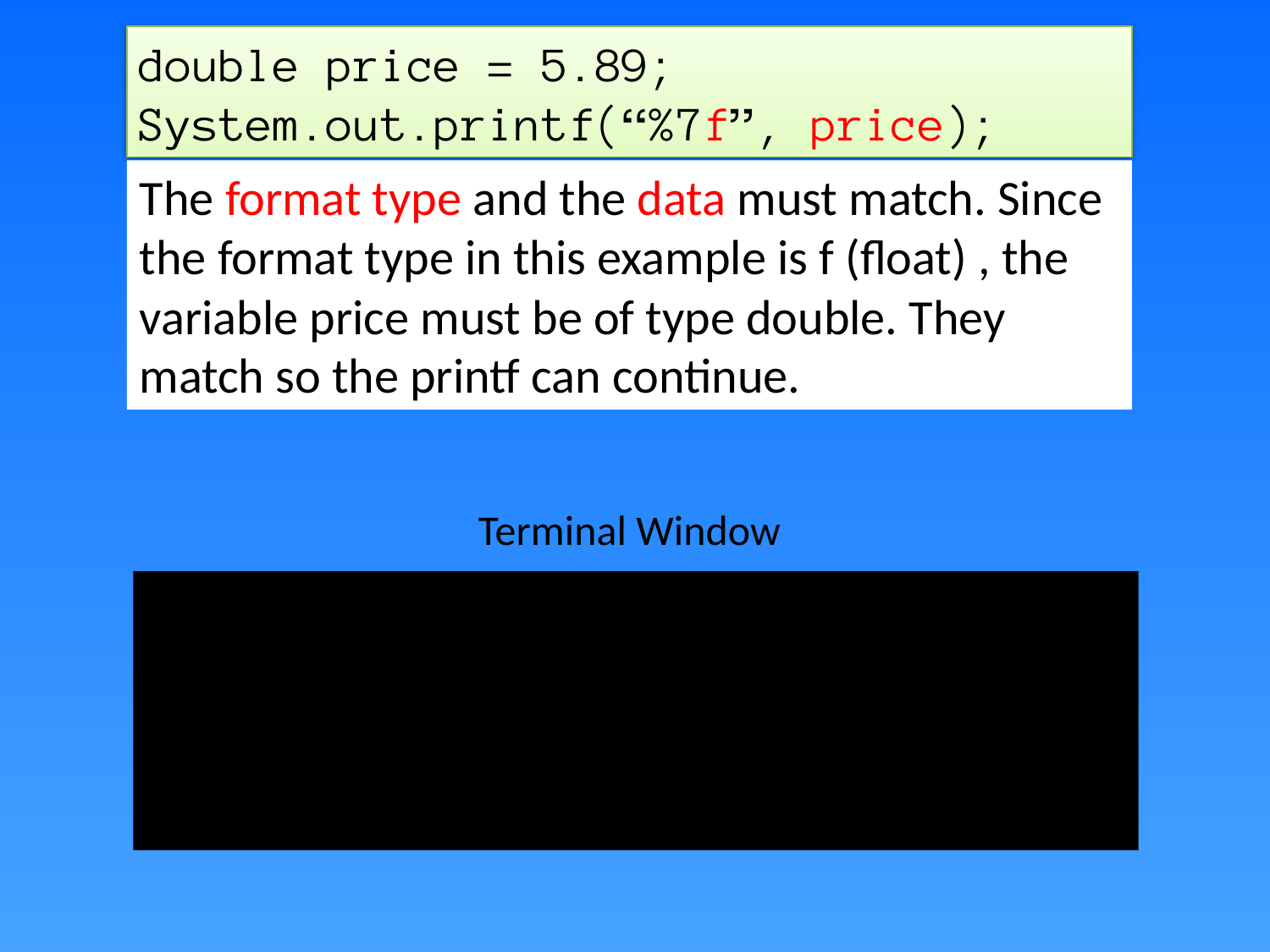

double price = 5.89;
System.out.printf(“%7f”, price);
The format type and the data must match. Since the format type in this example is f (float) , the variable price must be of type double. They match so the printf can continue.
Terminal Window

F